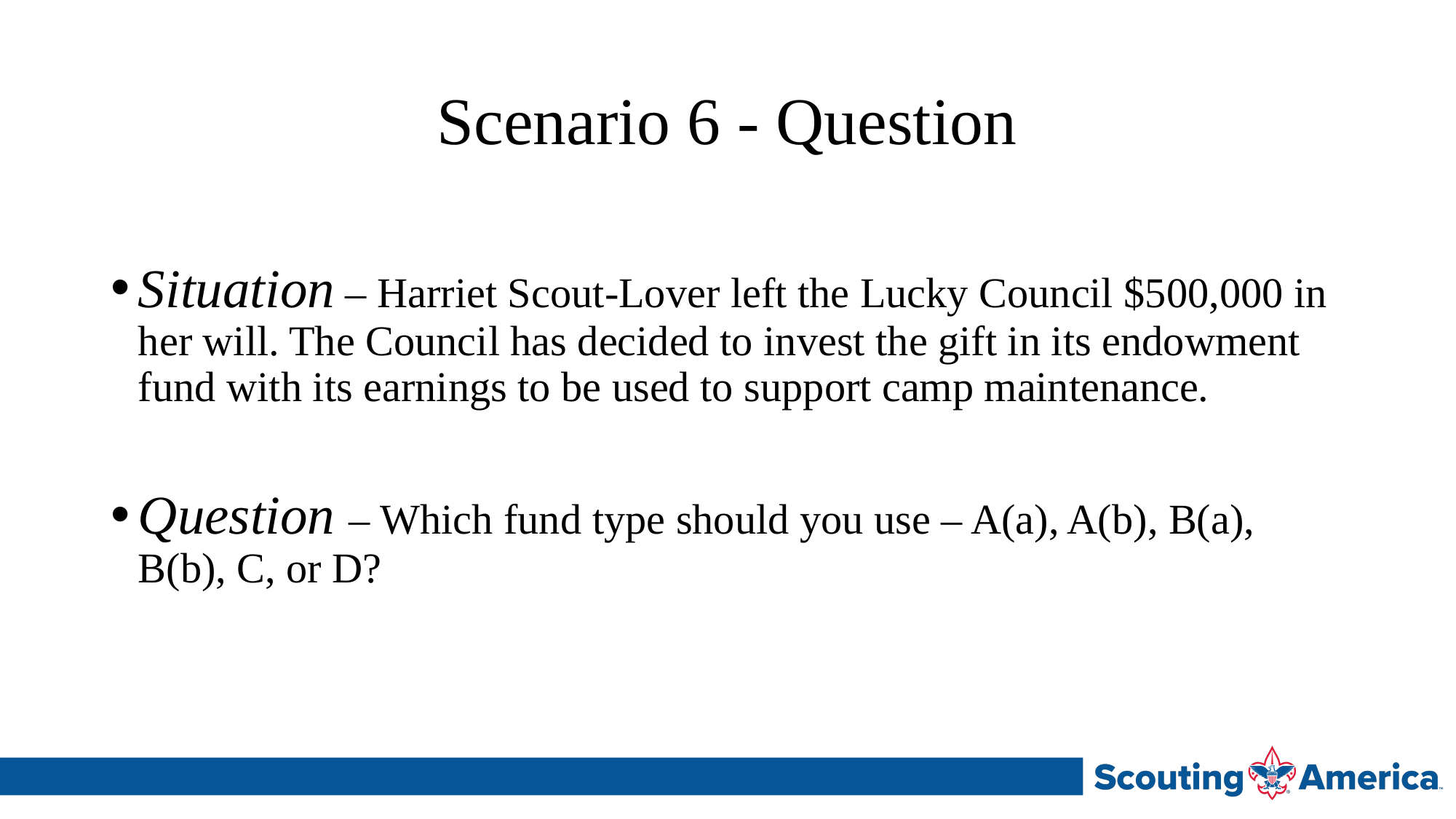

# Scenario 6 - Question
Situation – Harriet Scout-Lover left the Lucky Council $500,000 in her will. The Council has decided to invest the gift in its endowment fund with its earnings to be used to support camp maintenance.

Question – Which fund type should you use – A(a), A(b), B(a), B(b), C, or D?